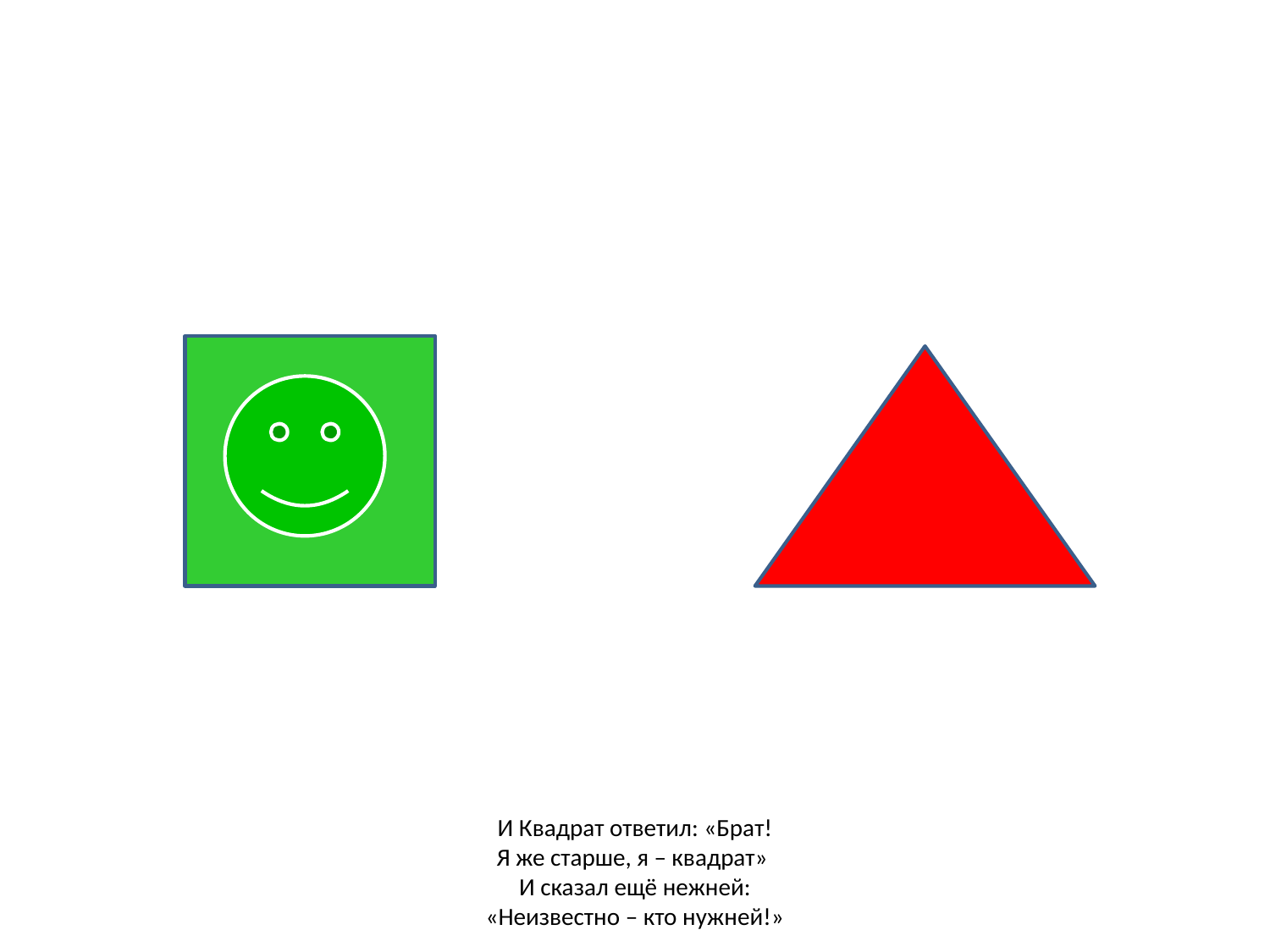

И Квадрат ответил: «Брат!
Я же старше, я – квадрат»
И сказал ещё нежней:
«Неизвестно – кто нужней!»